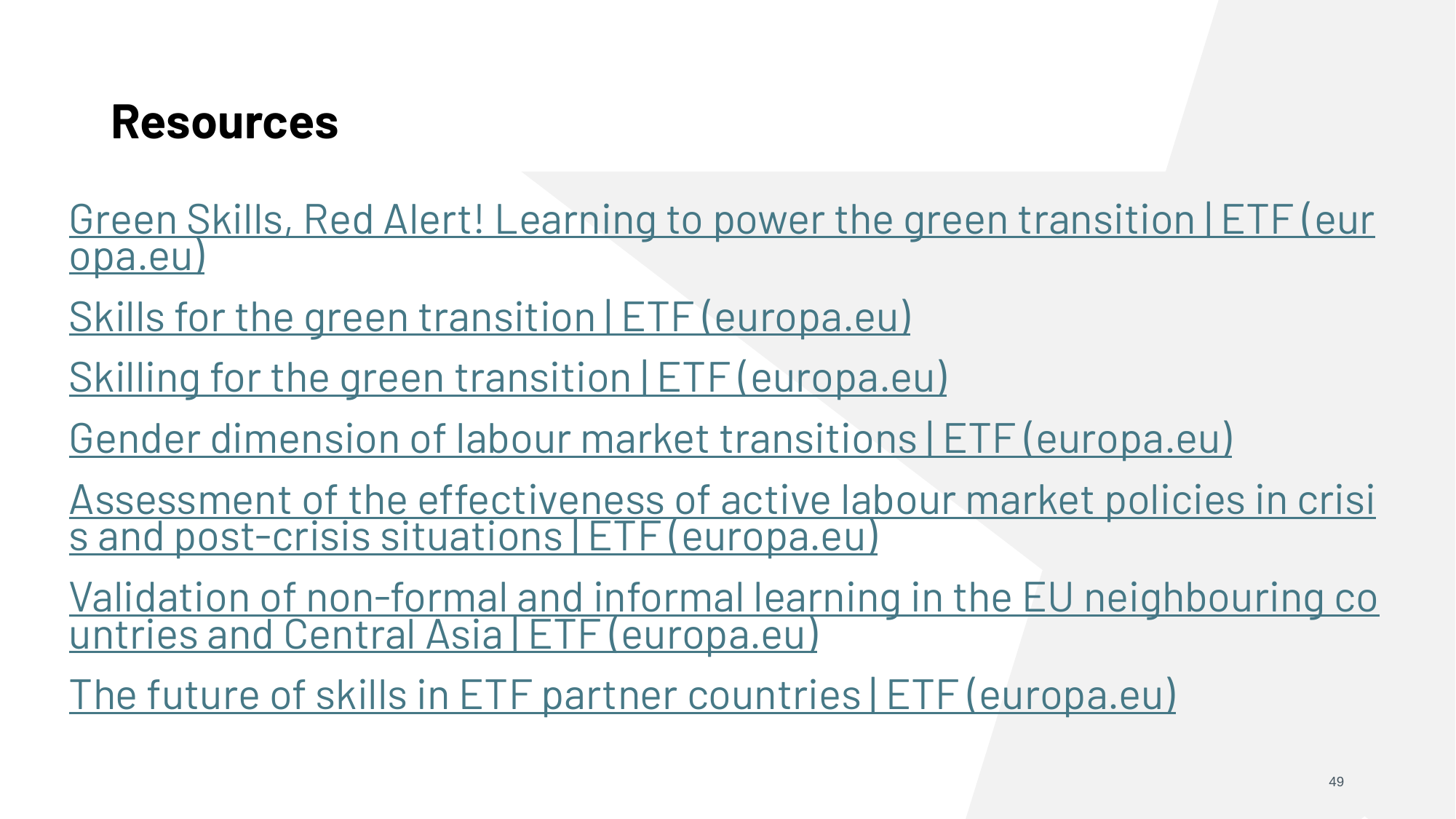

# Resources
Green Skills, Red Alert! Learning to power the green transition | ETF (europa.eu)
Skills for the green transition | ETF (europa.eu)
Skilling for the green transition | ETF (europa.eu)
Gender dimension of labour market transitions | ETF (europa.eu)
Assessment of the effectiveness of active labour market policies in crisis and post-crisis situations | ETF (europa.eu)
Validation of non-formal and informal learning in the EU neighbouring countries and Central Asia | ETF (europa.eu)
The future of skills in ETF partner countries | ETF (europa.eu)
49